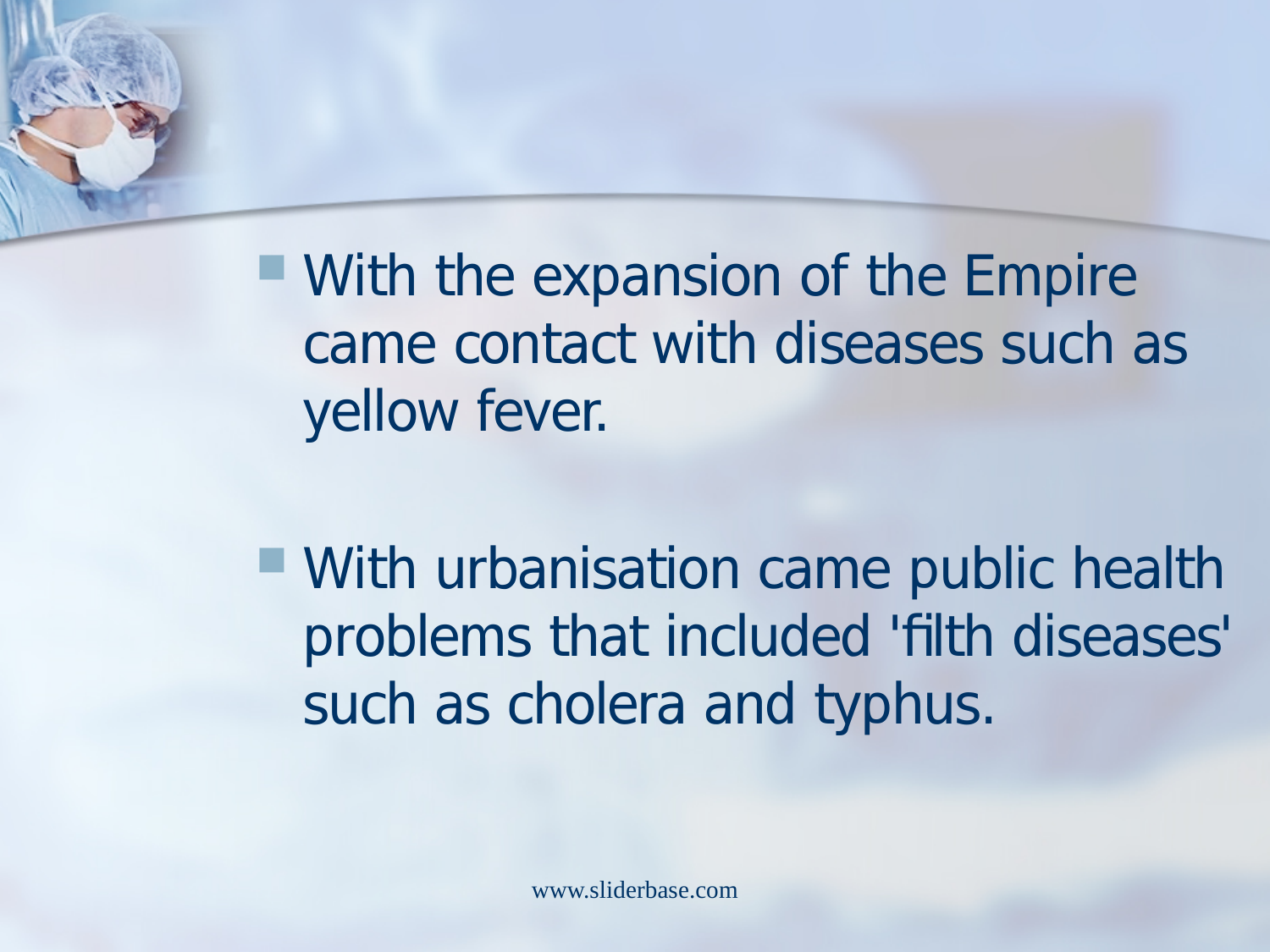

With the expansion of the Empire came contact with diseases such as yellow fever.

With urbanisation came public health problems that included 'filth diseases' such as cholera and typhus.
www.sliderbase.com